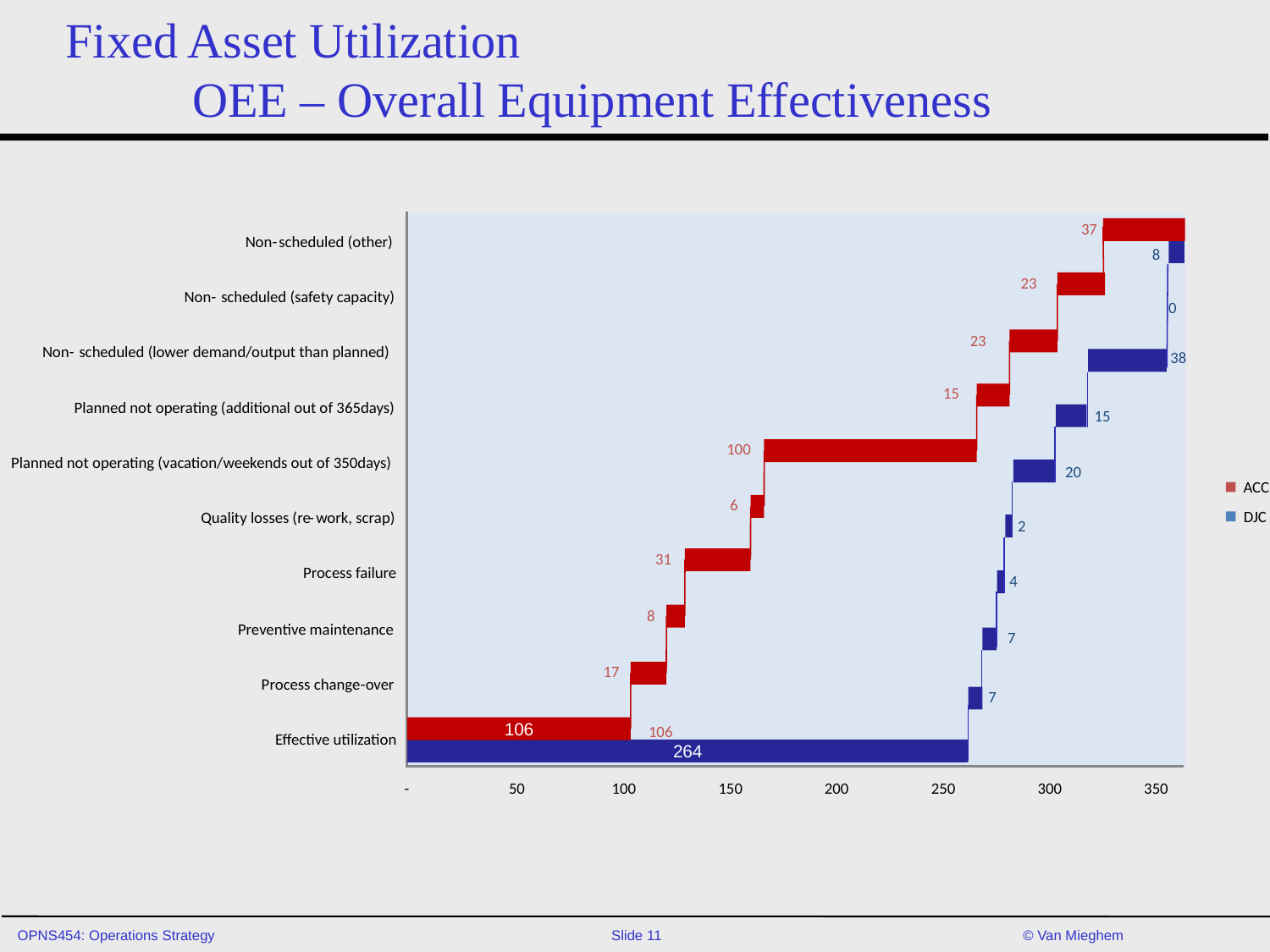

# Fixed Asset Utilization OEE – Overall Equipment Effectiveness

37
Non
-
scheduled (other)

8

23
Non
-
scheduled (safety capacity)
0

23
Non
-
scheduled (lower demand/output than planned)
38

15

Planned not operating (additional out of 365days)

15
100

Planned not operating (vacation/weekends out of 350days)

20
ACC

6

DJC
Quality losses (re
-
work, scrap)

2

31
Process failure

4

8
Preventive maintenance

7
17

Process change
-
over

7
106
106
Effective utilization
264

-
50
100
150
200
250
300
350